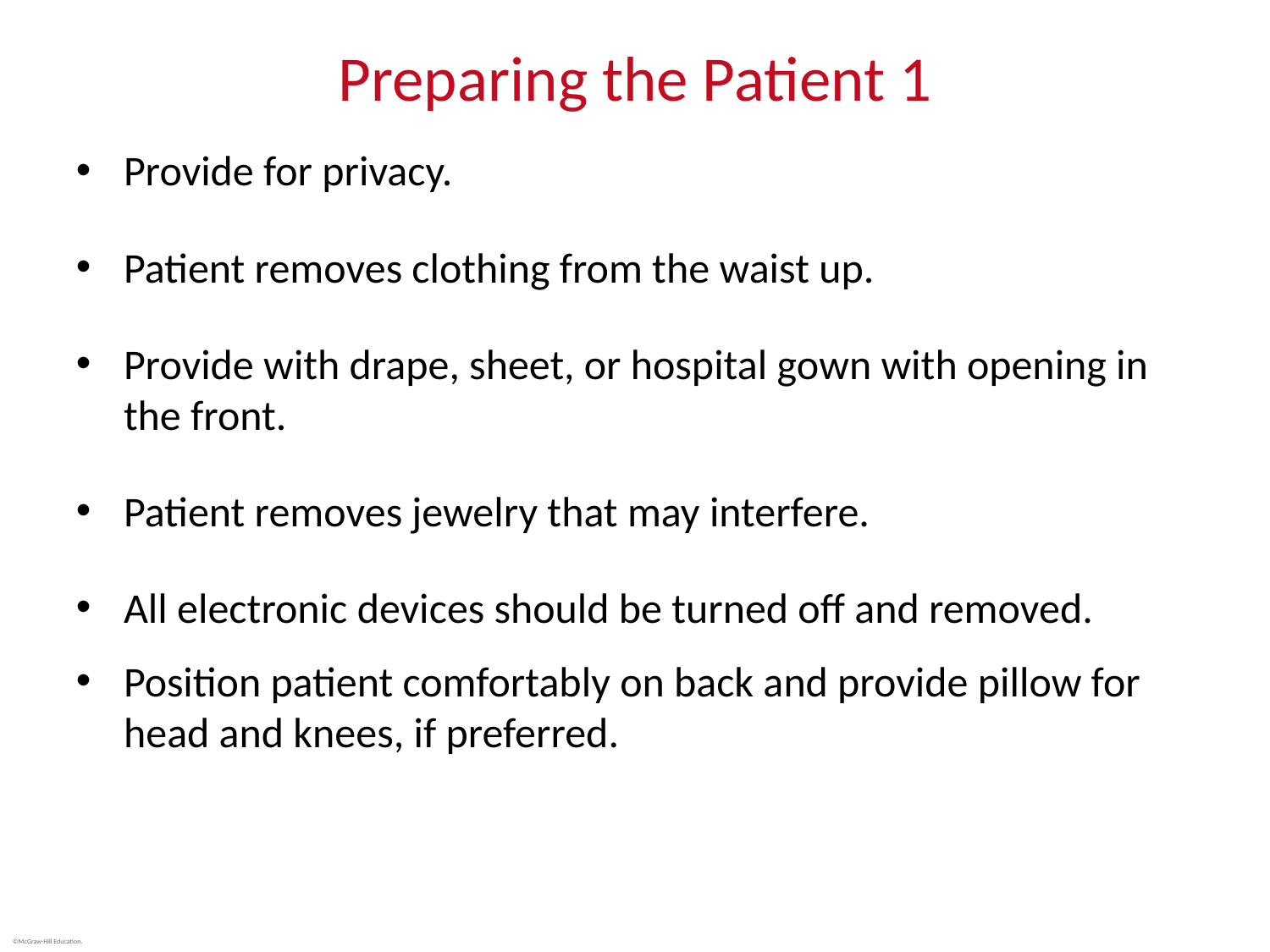

# Preparing the Patient 1
Provide for privacy.
Patient removes clothing from the waist up.
Provide with drape, sheet, or hospital gown with opening in the front.
Patient removes jewelry that may interfere.
All electronic devices should be turned off and removed.
Position patient comfortably on back and provide pillow for head and knees, if preferred.